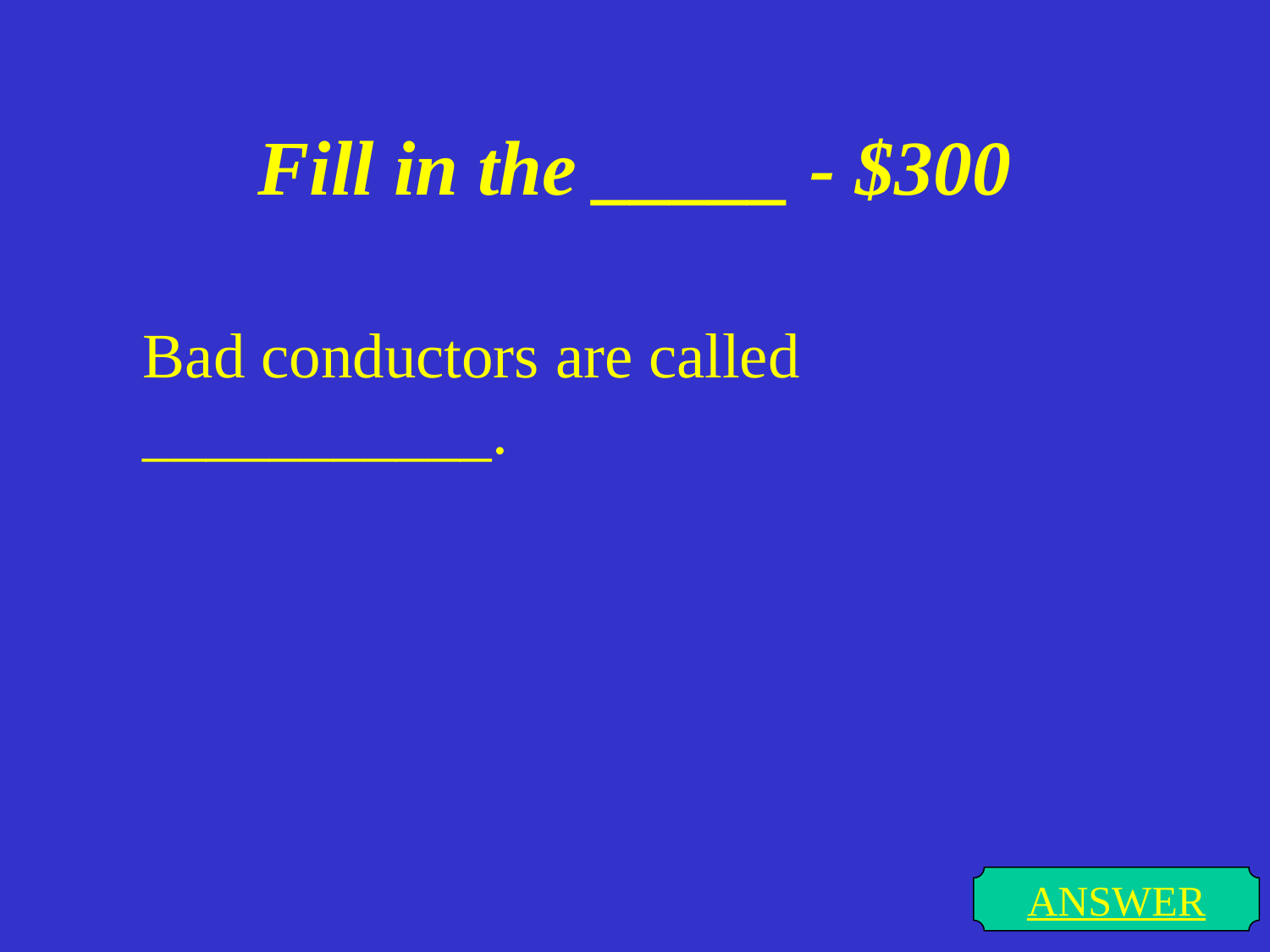

# Fill in the _____ - $300
Bad conductors are called ___________.

ANSWER